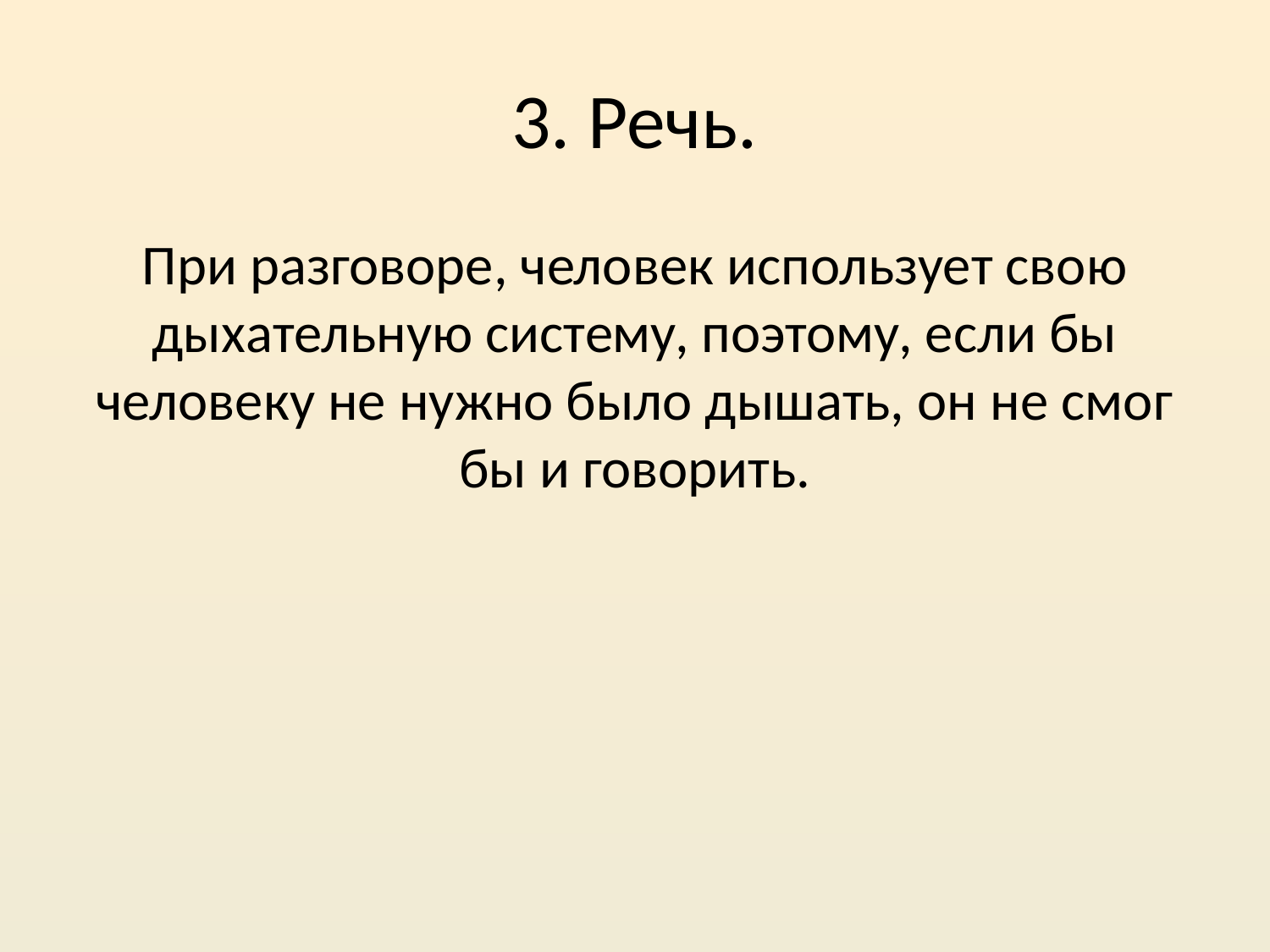

# 3. Речь.
При разговоре, человек использует свою дыхательную систему, поэтому, если бы человеку не нужно было дышать, он не смог бы и говорить.